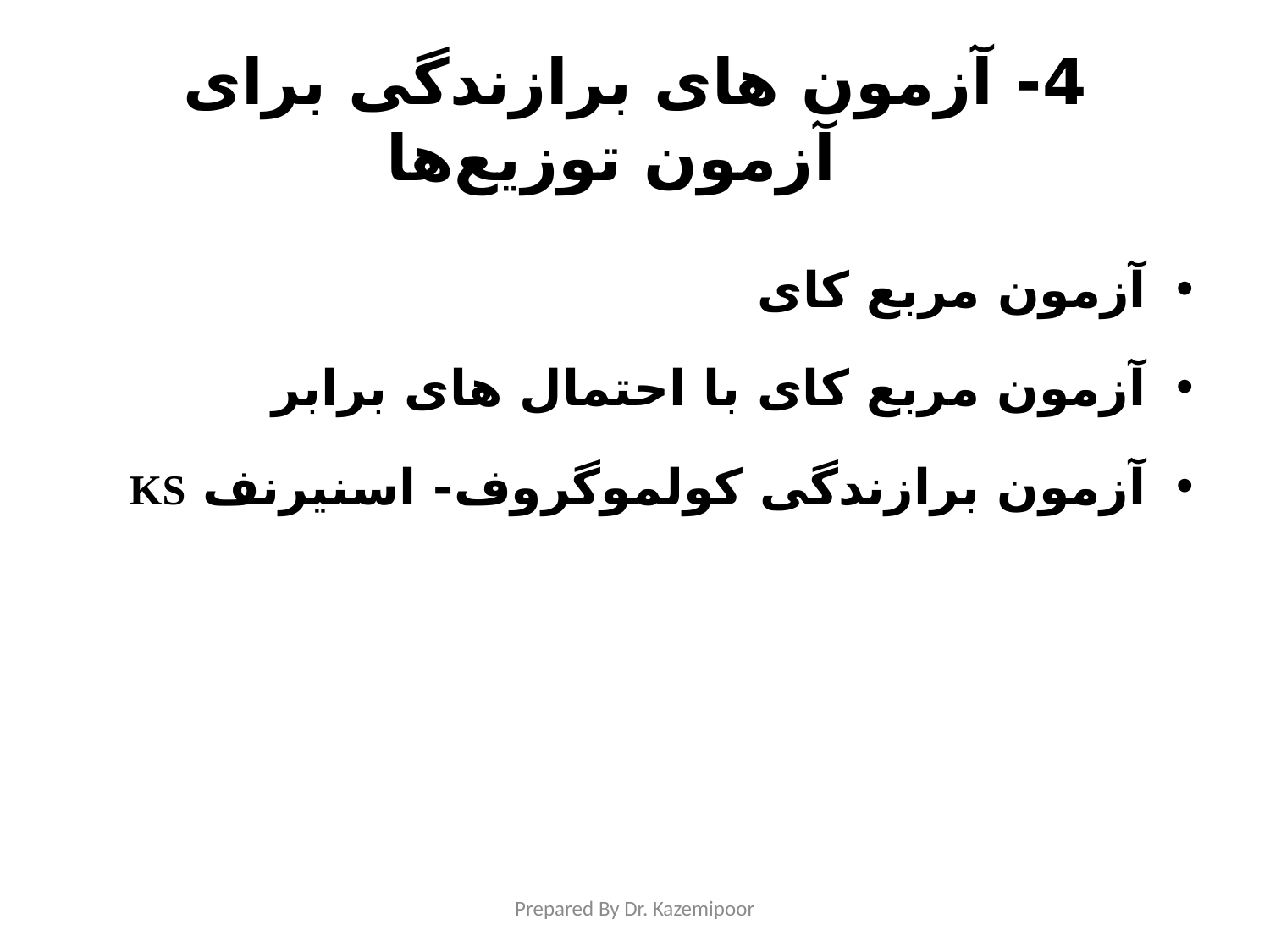

# 4- آزمون های برازندگی برای آزمون توزیع‌ها
آزمون مربع کای
آزمون مربع کای با احتمال های برابر
آزمون برازندگی کولموگروف- اسنیرنف KS
Prepared By Dr. Kazemipoor